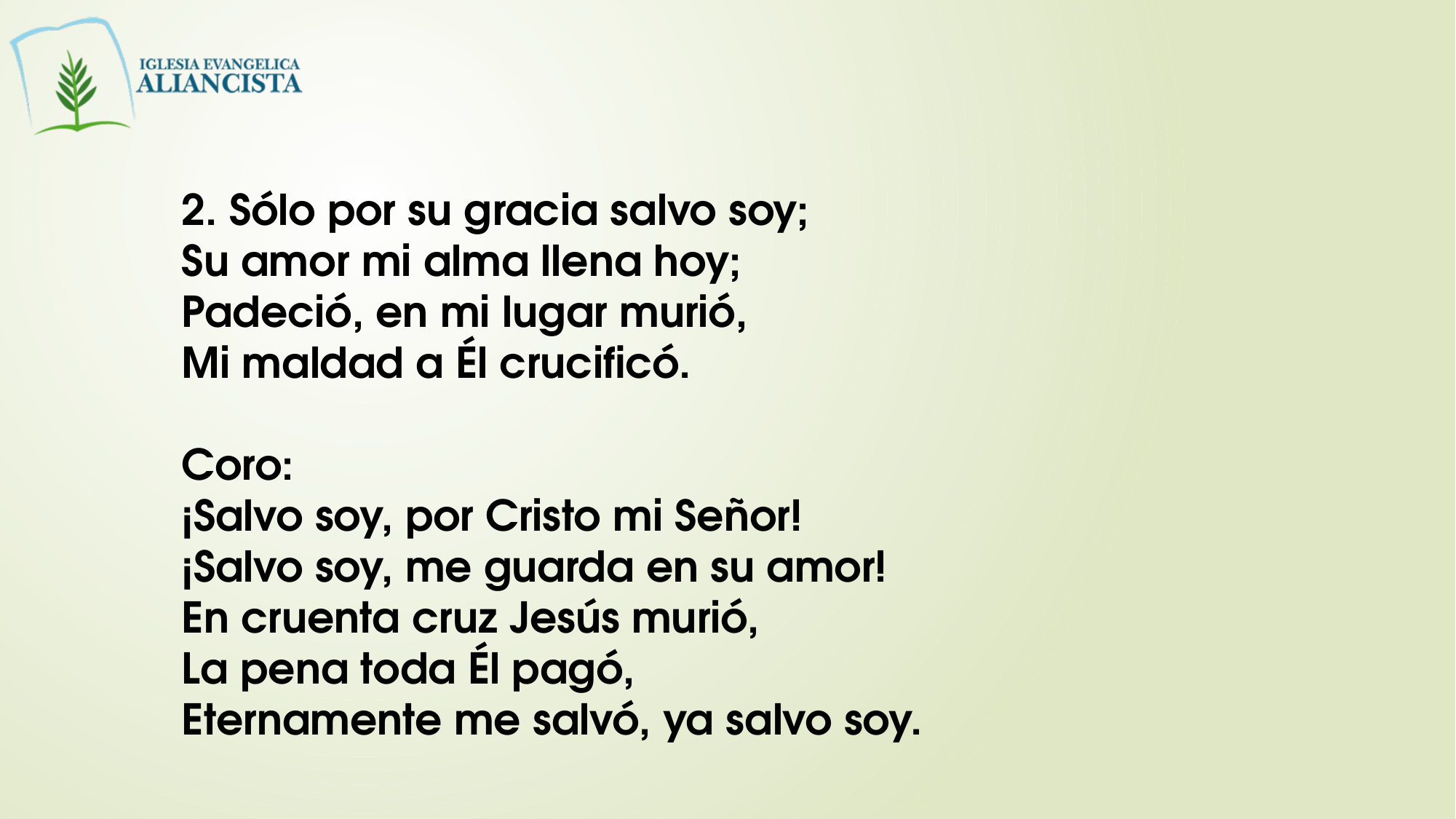

2. Sólo por su gracia salvo soy;
Su amor mi alma llena hoy;
Padeció, en mi lugar murió,
Mi maldad a Él crucificó.

Coro:
¡Salvo soy, por Cristo mi Señor!
¡Salvo soy, me guarda en su amor!
En cruenta cruz Jesús murió,
La pena toda Él pagó,
Eternamente me salvó, ya salvo soy.